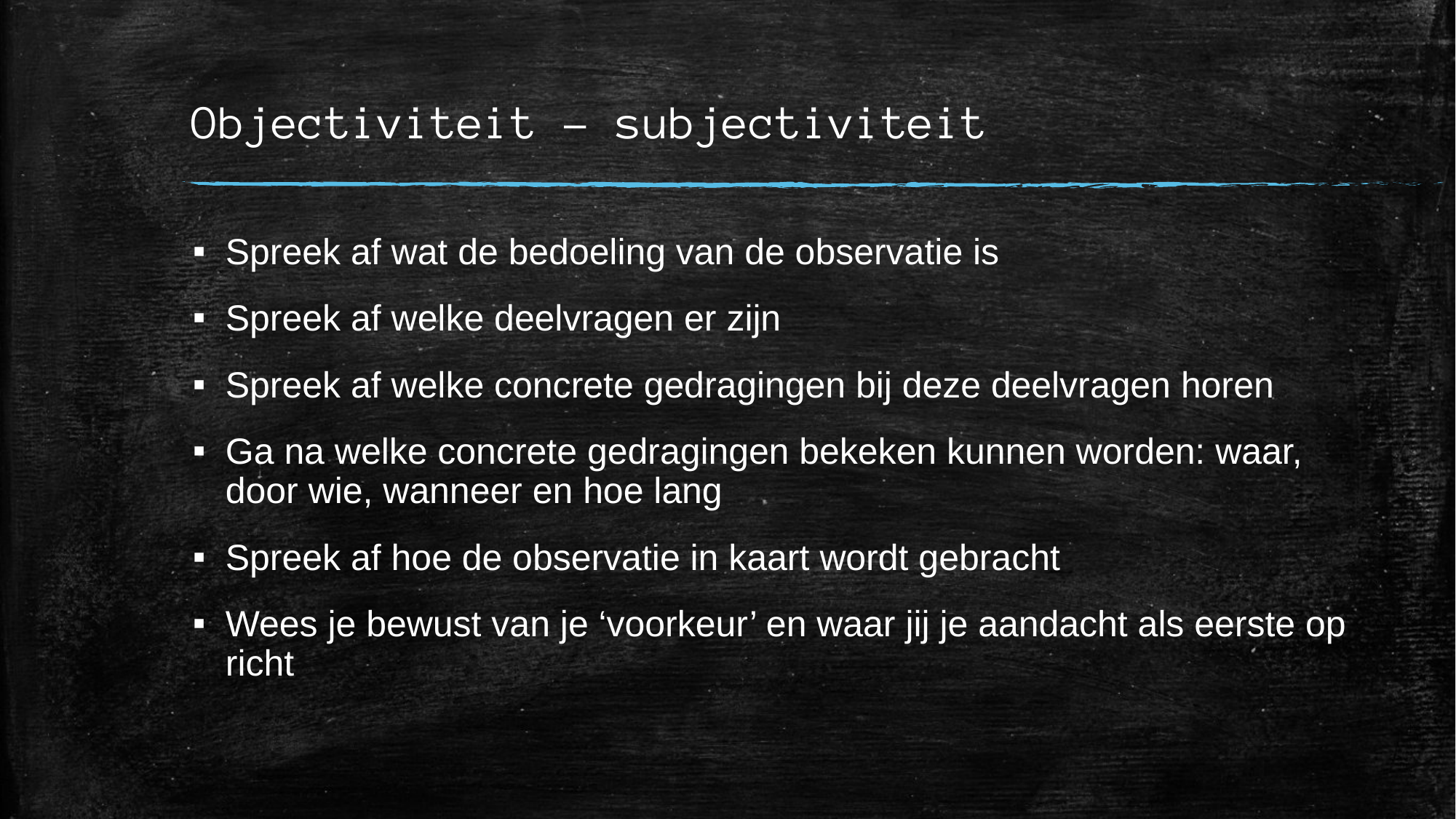

# Objectiviteit - subjectiviteit
Spreek af wat de bedoeling van de observatie is
Spreek af welke deelvragen er zijn
Spreek af welke concrete gedragingen bij deze deelvragen horen
Ga na welke concrete gedragingen bekeken kunnen worden: waar, door wie, wanneer en hoe lang
Spreek af hoe de observatie in kaart wordt gebracht
Wees je bewust van je ‘voorkeur’ en waar jij je aandacht als eerste op richt